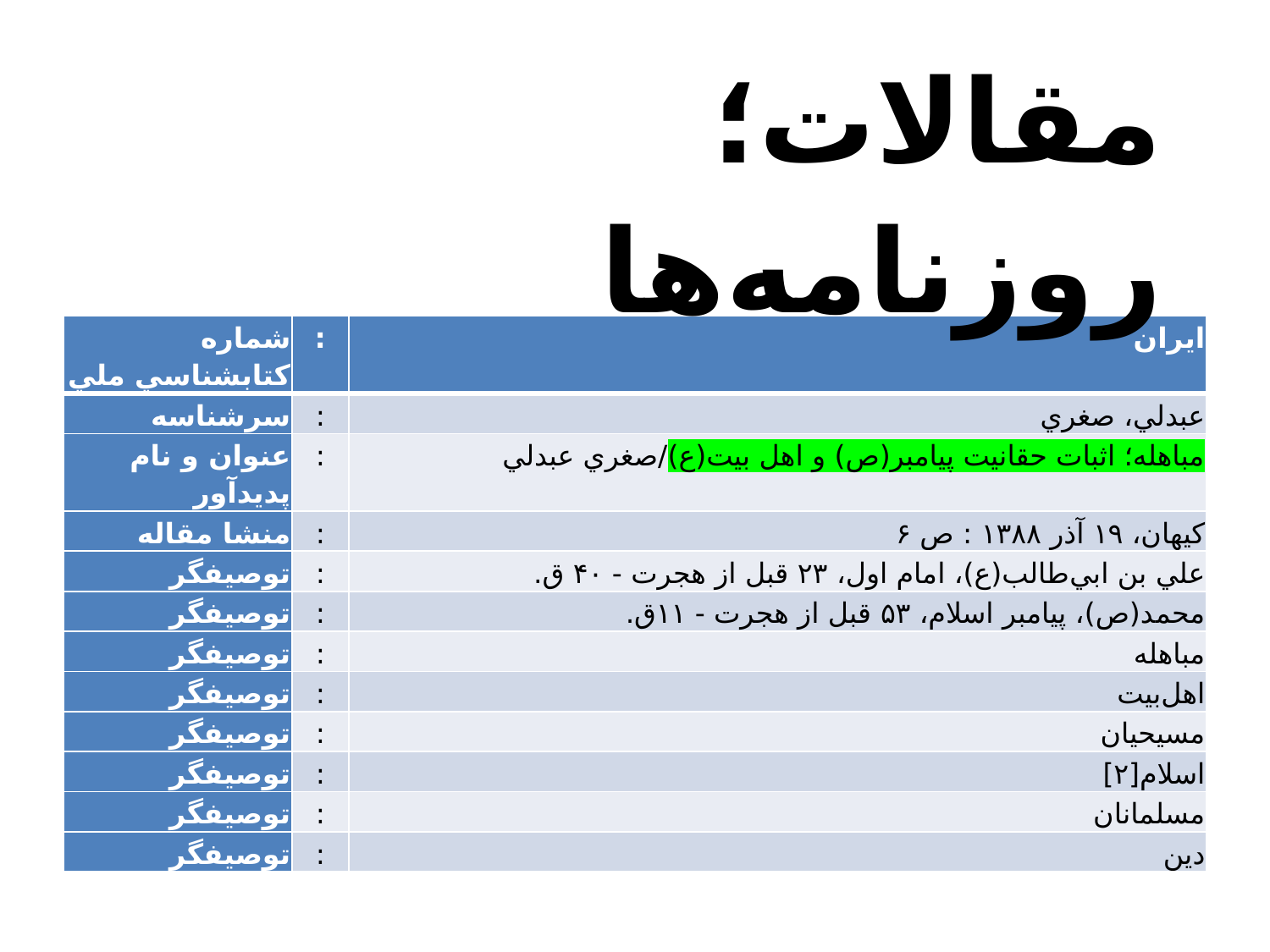

مقالات؛ روزنامه‌ها
| ‏شماره کتابشناسي ملي | : | ايران |
| --- | --- | --- |
| ‏سرشناسه | : | عبدلي، صغري |
| ‏عنوان و نام پديدآور | : | مباهله؛ اثبات حقانيت پيامبر(ص) و اهل بيت(ع)/صغري عبدلي |
| ‏منشا مقاله | : | کيهان، ۱۹ آذر ۱۳۸۸ : ص ۶ |
| ‏توصيفگر | : | علي‌ بن ابي‌طالب(ع)، امام اول، ‏‫‏‫۲۳ قبل از هجرت - ‏۴۰ ق. |
| ‏توصيفگر | : | م‍ح‍م‍د(ص)، پيامبر اسلام، ‏‫۵۳ قبل از هجرت -‏ ۱۱ق. |
| ‏توصيفگر | : | م‍ب‍اه‍ل‍ه‌ |
| ‏توصيفگر | : | اهل‌بيت |
| ‏توصيفگر | : | م‍س‍ي‍ح‍ي‍ان‌ |
| ‏توصيفگر | : | اس‍لام‌[۲] |
| ‏توصيفگر | : | م‍س‍ل‍م‍ان‍ان‌ |
| ‏توصيفگر | : | دي‍ن‌ |